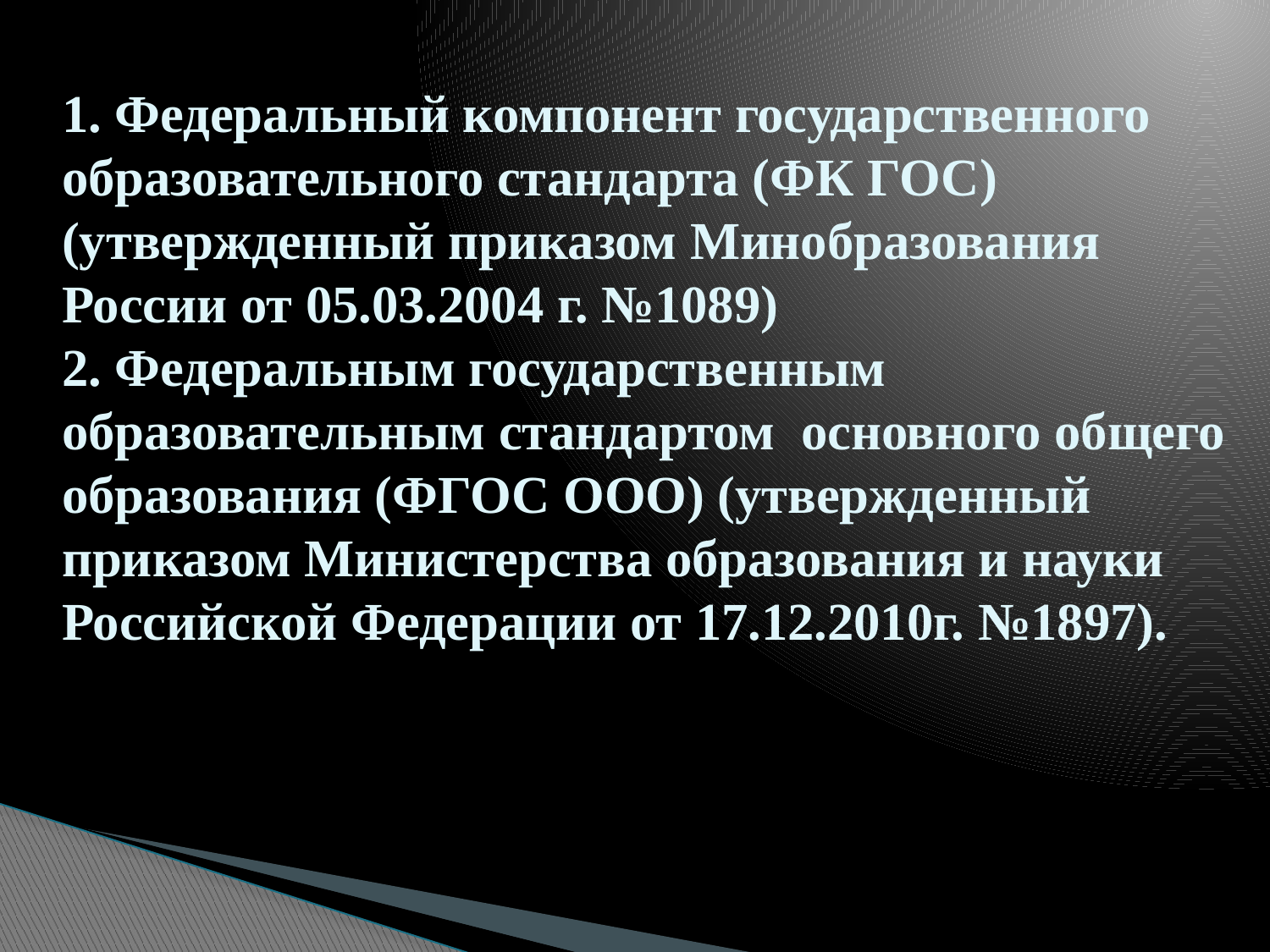

# 1. Федеральный компонент государственного образовательного стандарта (ФК ГОС) (утвержденный приказом Минобразования России от 05.03.2004 г. №1089) 2. Федеральным государственным образовательным стандартом  основного общего образования (ФГОС ООО) (утвержденный приказом Министерства образования и науки Российской Федерации от 17.12.2010г. №1897).